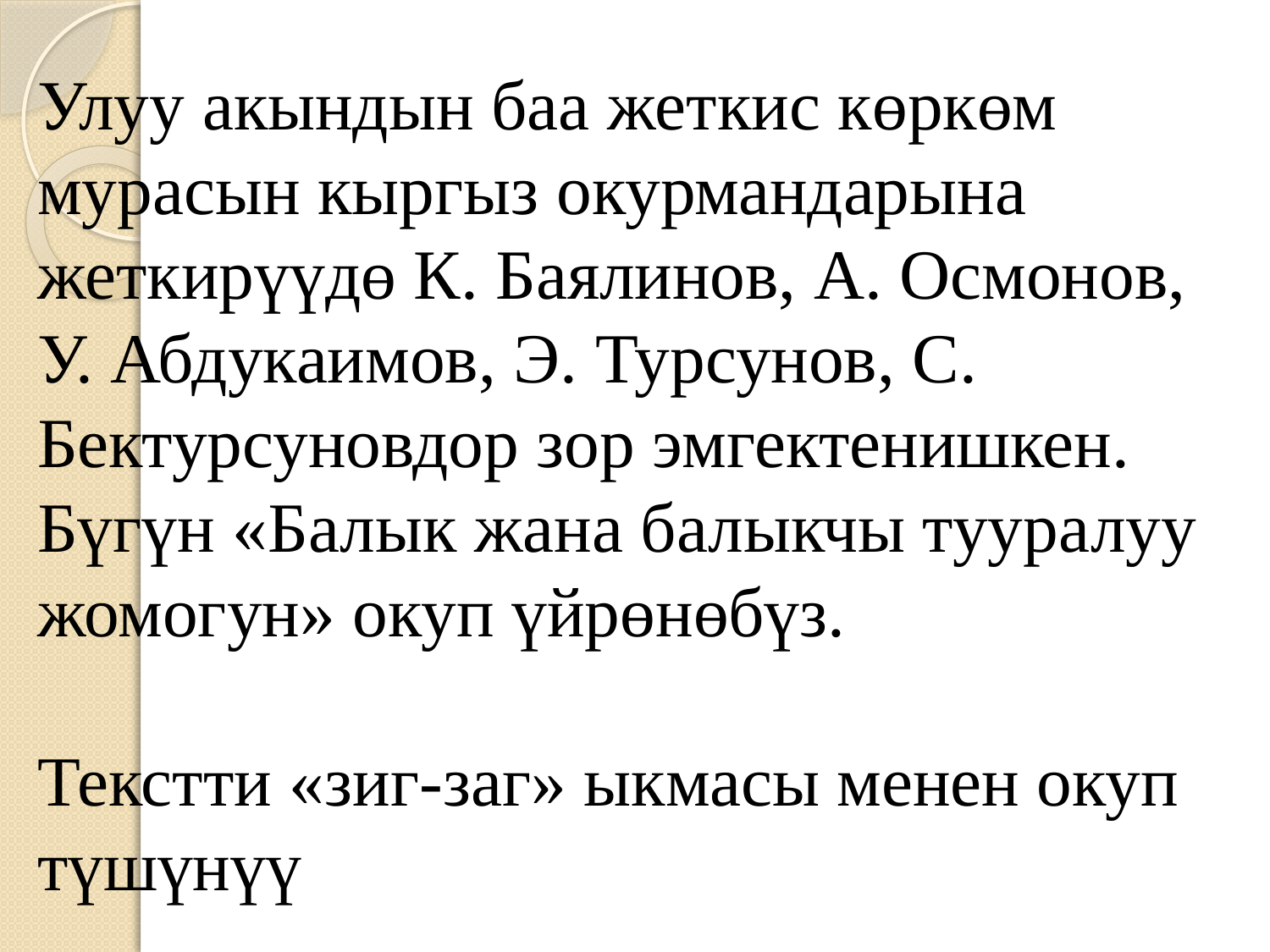

# Улуу акындын баа жеткис көркөм мурасын кыргыз окурмандарына жеткирүүдө К. Баялинов, А. Осмонов, У. Абдукаимов, Э. Турсунов, С. Бектурсуновдор зор эмгектенишкен. Бүгүн «Балык жана балыкчы тууралуу жомогун» окуп үйрөнөбүз. Текстти «зиг-заг» ыкмасы менен окуп түшүнүү